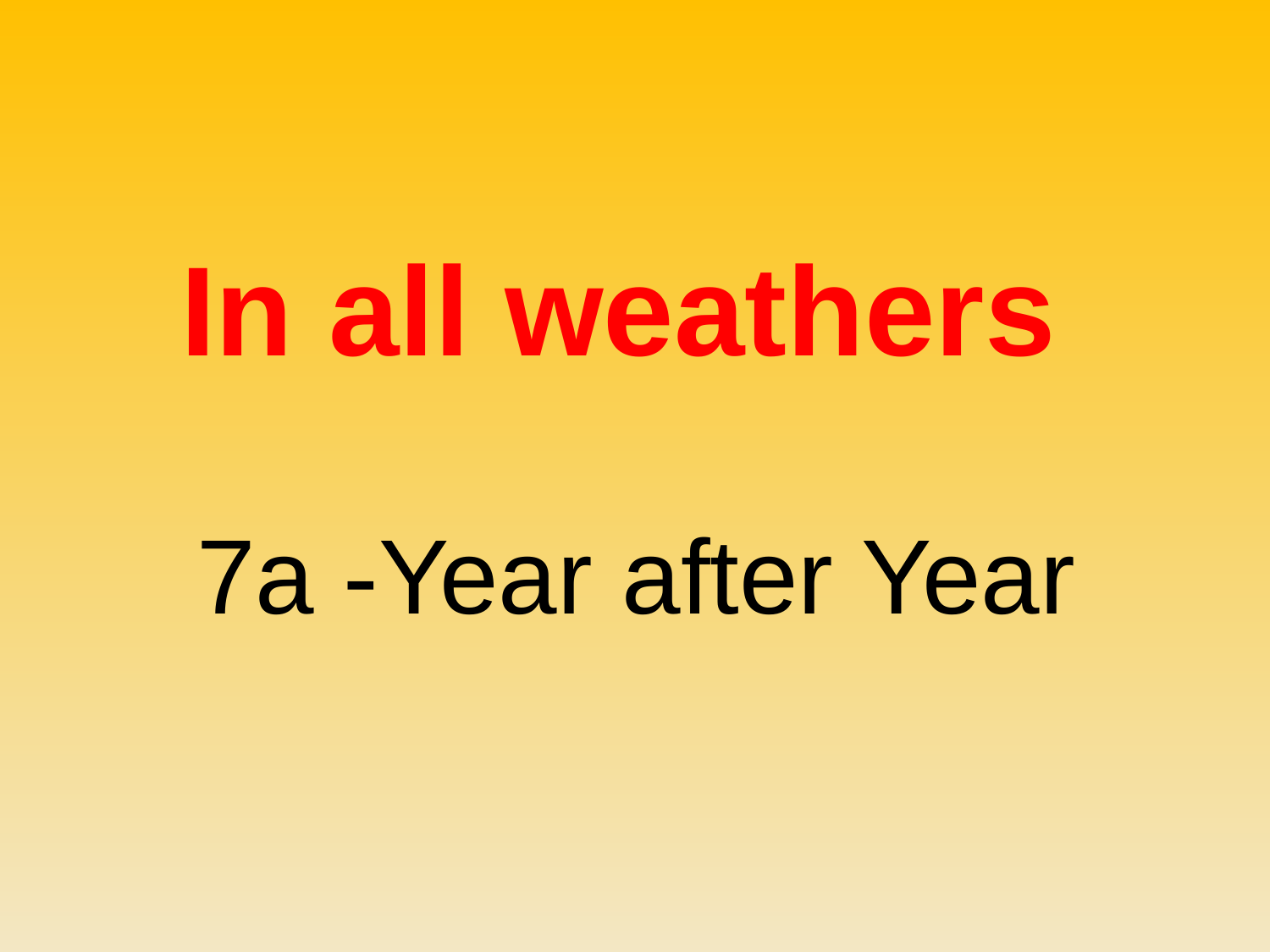

In all weathers

7a -Year after Year